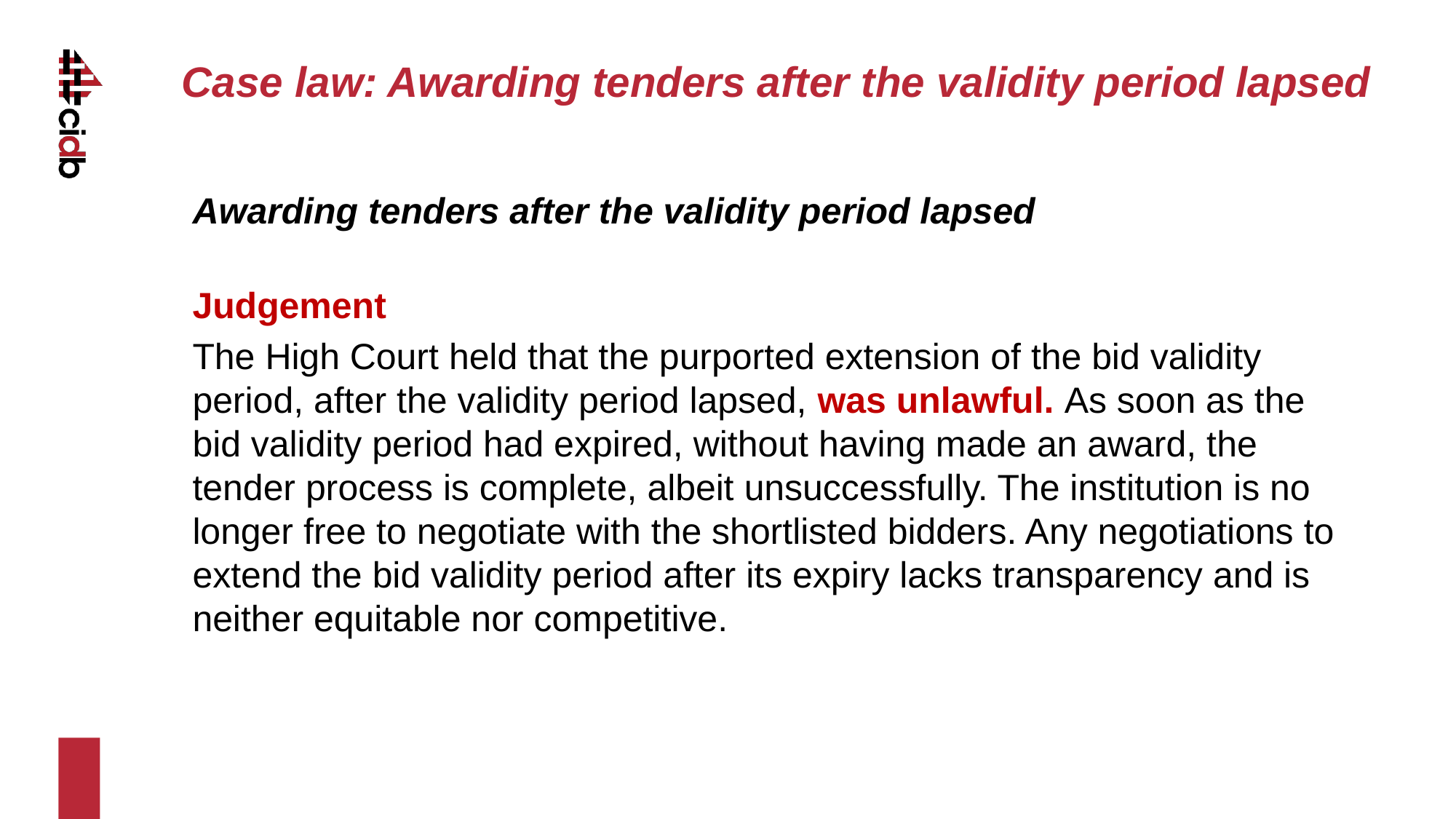

# Case law: Awarding tenders after the validity period lapsed
Awarding tenders after the validity period lapsed
Judgement
The High Court held that the purported extension of the bid validity period, after the validity period lapsed, was unlawful. As soon as the bid validity period had expired, without having made an award, the tender process is complete, albeit unsuccessfully. The institution is no longer free to negotiate with the shortlisted bidders. Any negotiations to extend the bid validity period after its expiry lacks transparency and is neither equitable nor competitive.